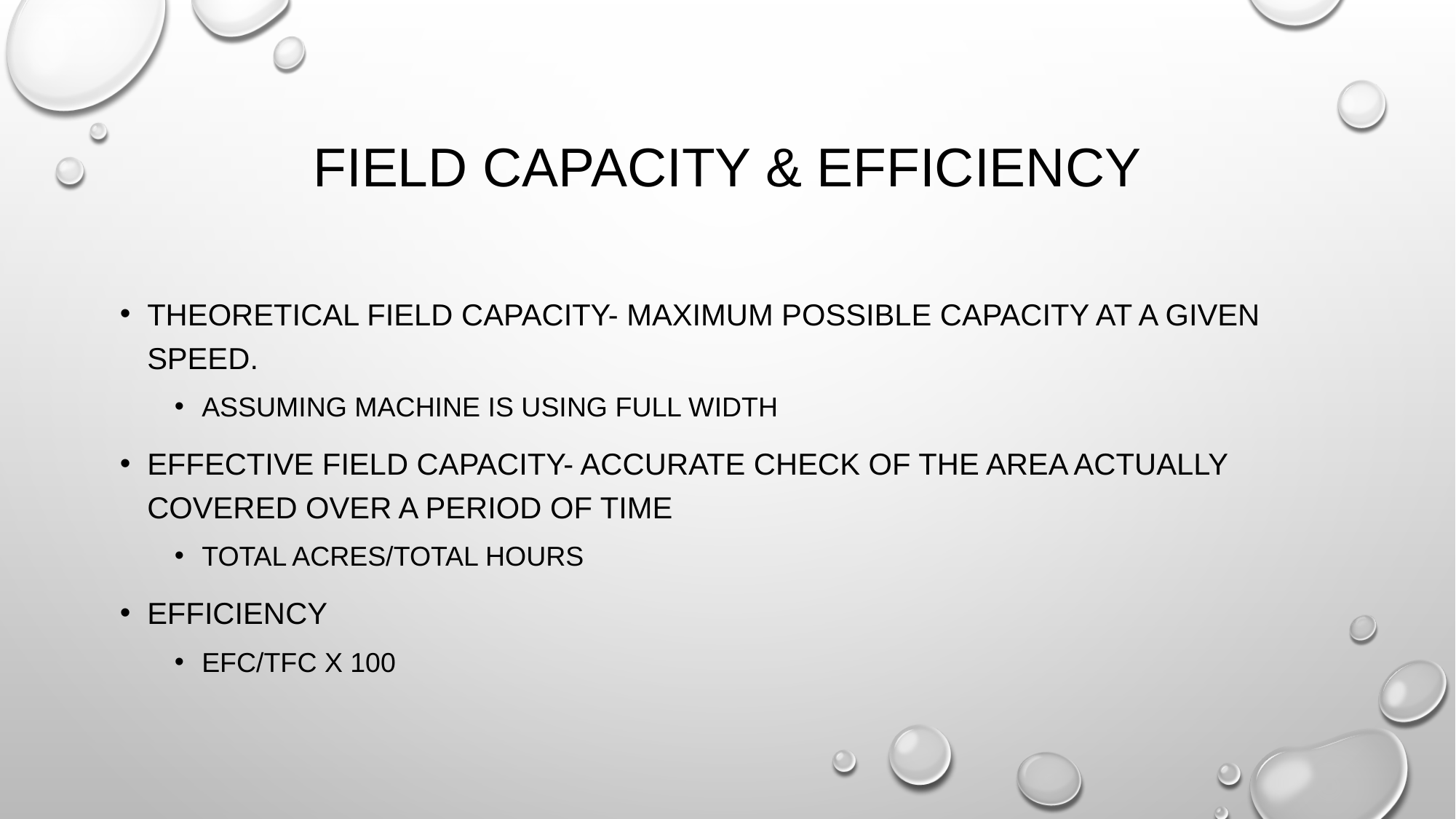

# Field Capacity & efficiency
Theoretical field capacity- maximum possible capacity at a given speed.
Assuming machine is using full width
Effective field capacity- accurate check of the area actually covered over a period of time
Total acres/total hours
Efficiency
EFC/TFC X 100